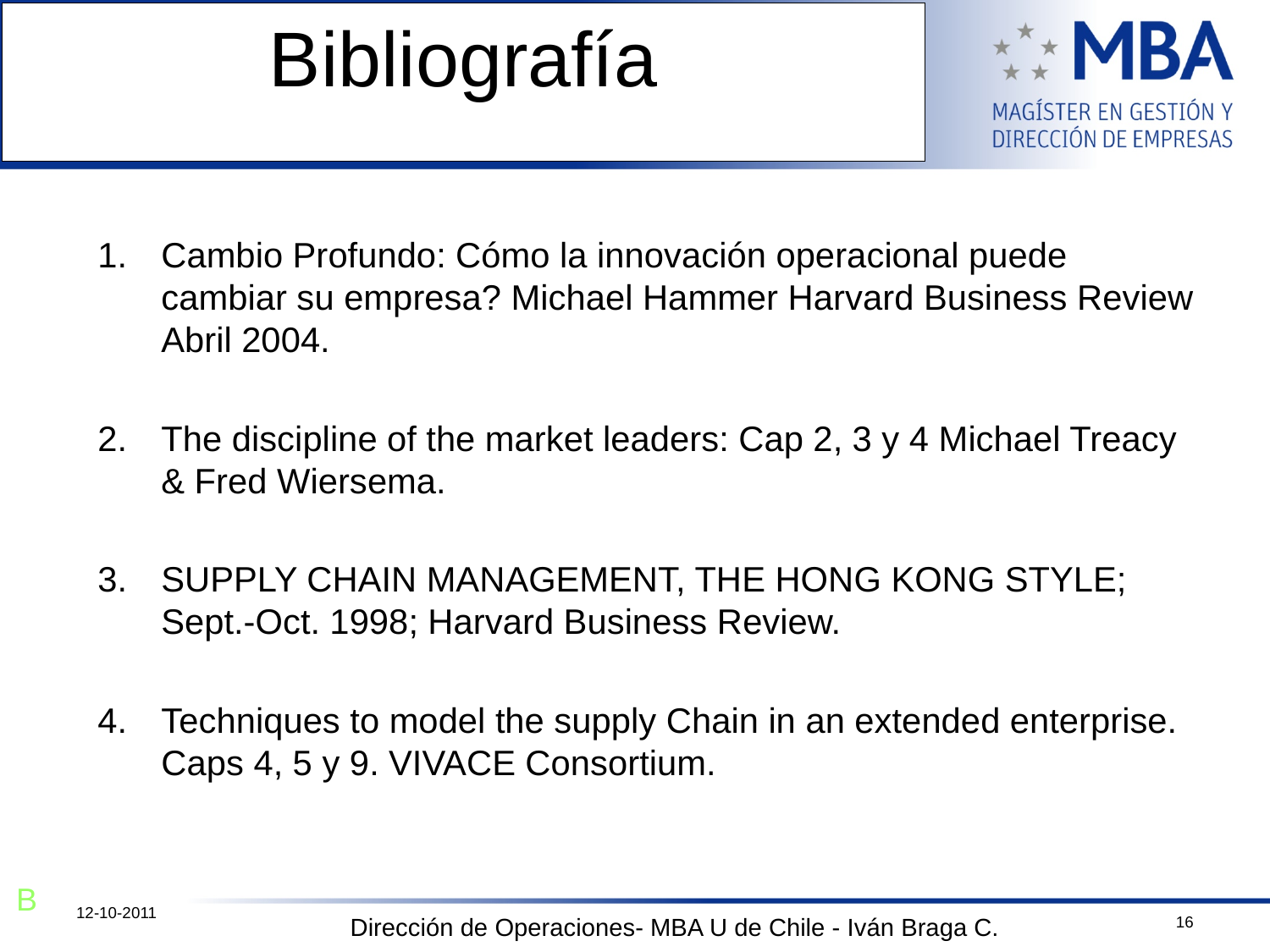

# Bibliografía
Cambio Profundo: Cómo la innovación operacional puede cambiar su empresa? Michael Hammer Harvard Business Review Abril 2004.

The discipline of the market leaders: Cap 2, 3 y 4 Michael Treacy & Fred Wiersema.

SUPPLY CHAIN MANAGEMENT, THE HONG KONG STYLE; Sept.-Oct. 1998; Harvard Business Review.

Techniques to model the supply Chain in an extended enterprise. Caps 4, 5 y 9. VIVACE Consortium.

B
12-10-2011
16